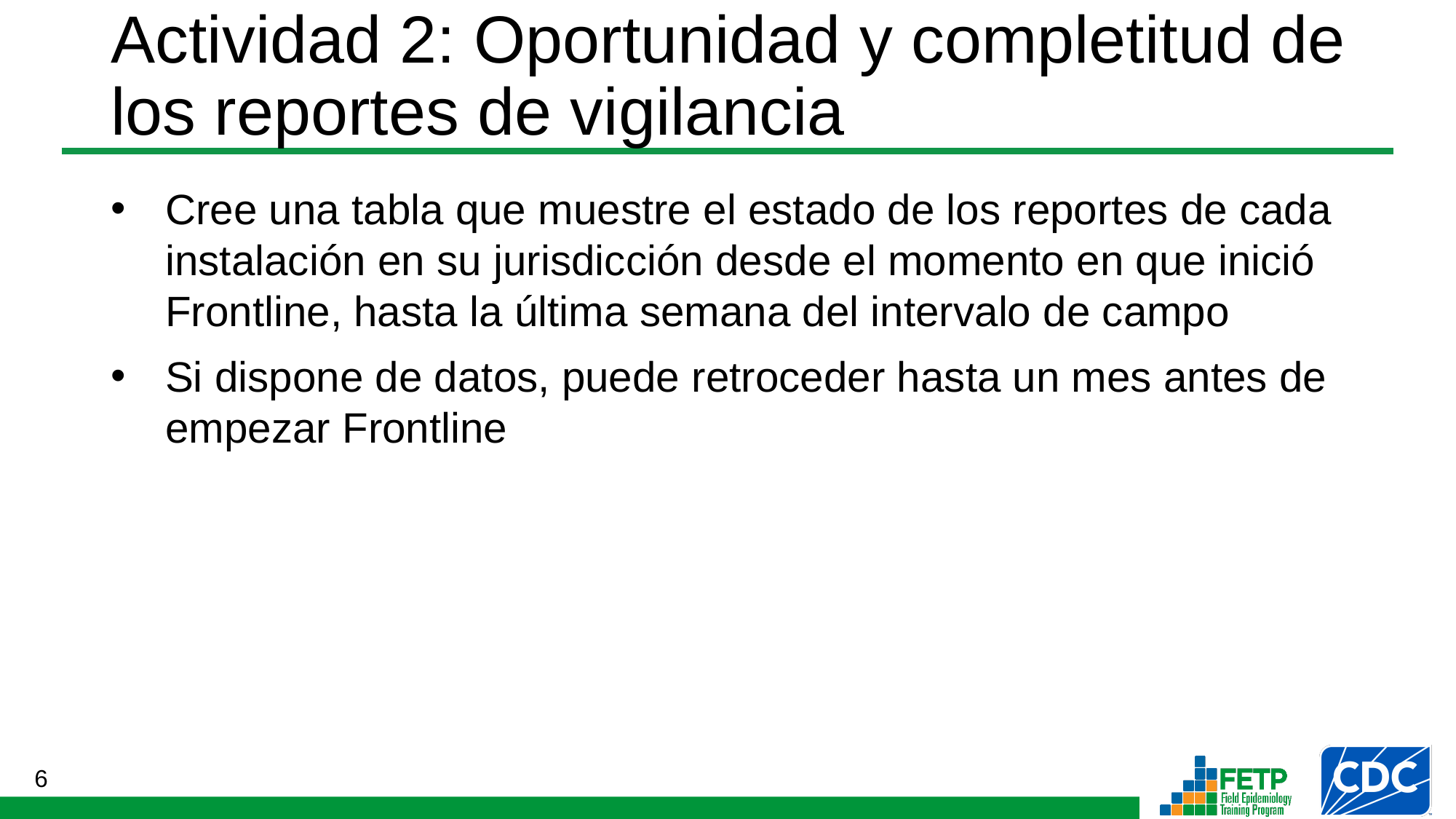

# Actividad 2: Oportunidad y completitud de los reportes de vigilancia
Cree una tabla que muestre el estado de los reportes de cada instalación en su jurisdicción desde el momento en que inició Frontline, hasta la última semana del intervalo de campo
Si dispone de datos, puede retroceder hasta un mes antes de empezar Frontline